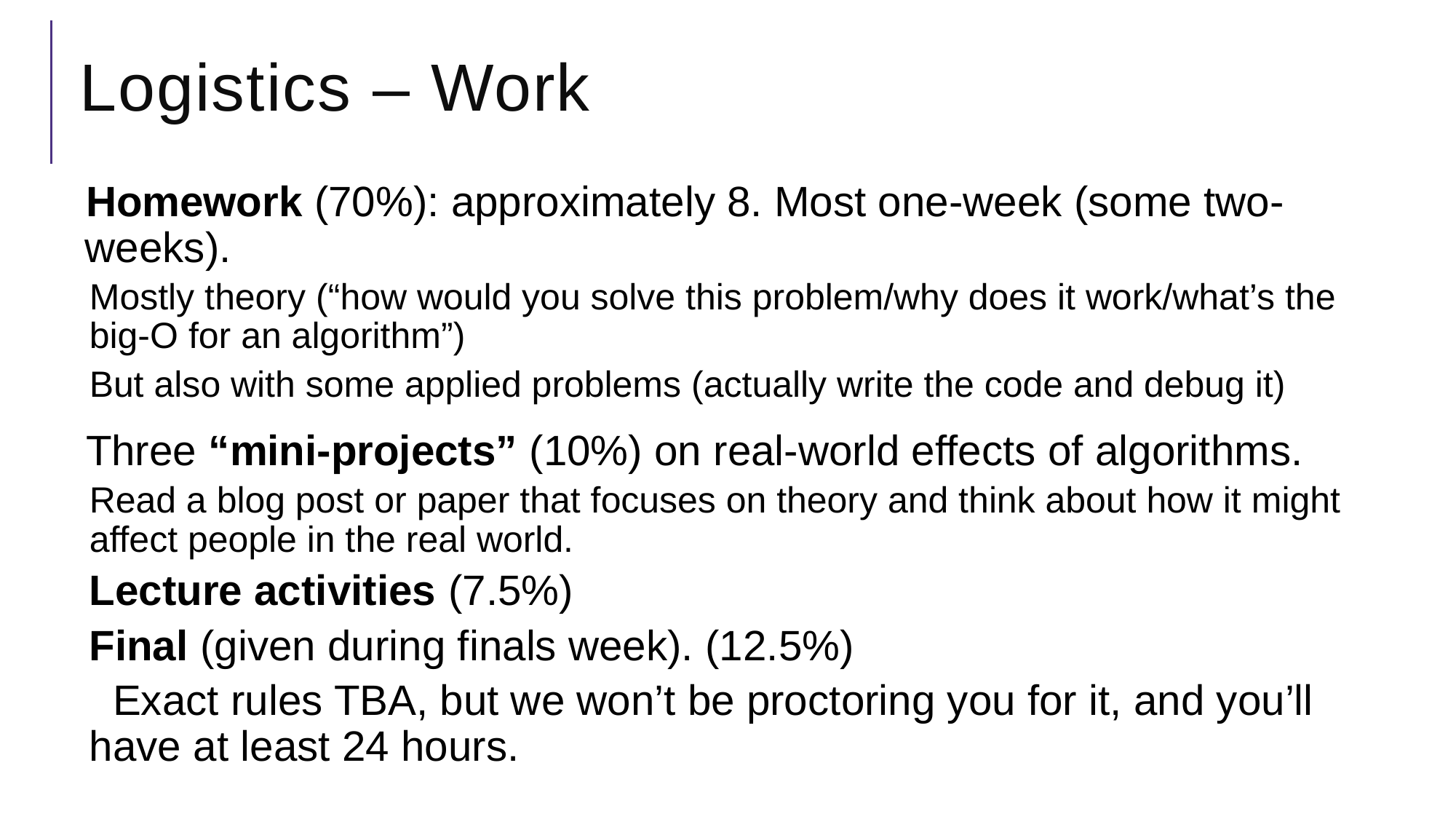

# Logistics – Work
Homework (70%): approximately 8. Most one-week (some two-weeks).
Mostly theory (“how would you solve this problem/why does it work/what’s the big-O for an algorithm”)
But also with some applied problems (actually write the code and debug it)
Three “mini-projects” (10%) on real-world effects of algorithms.
Read a blog post or paper that focuses on theory and think about how it might affect people in the real world.
Lecture activities (7.5%)
Final (given during finals week). (12.5%)
  Exact rules TBA, but we won’t be proctoring you for it, and you’ll have at least 24 hours.